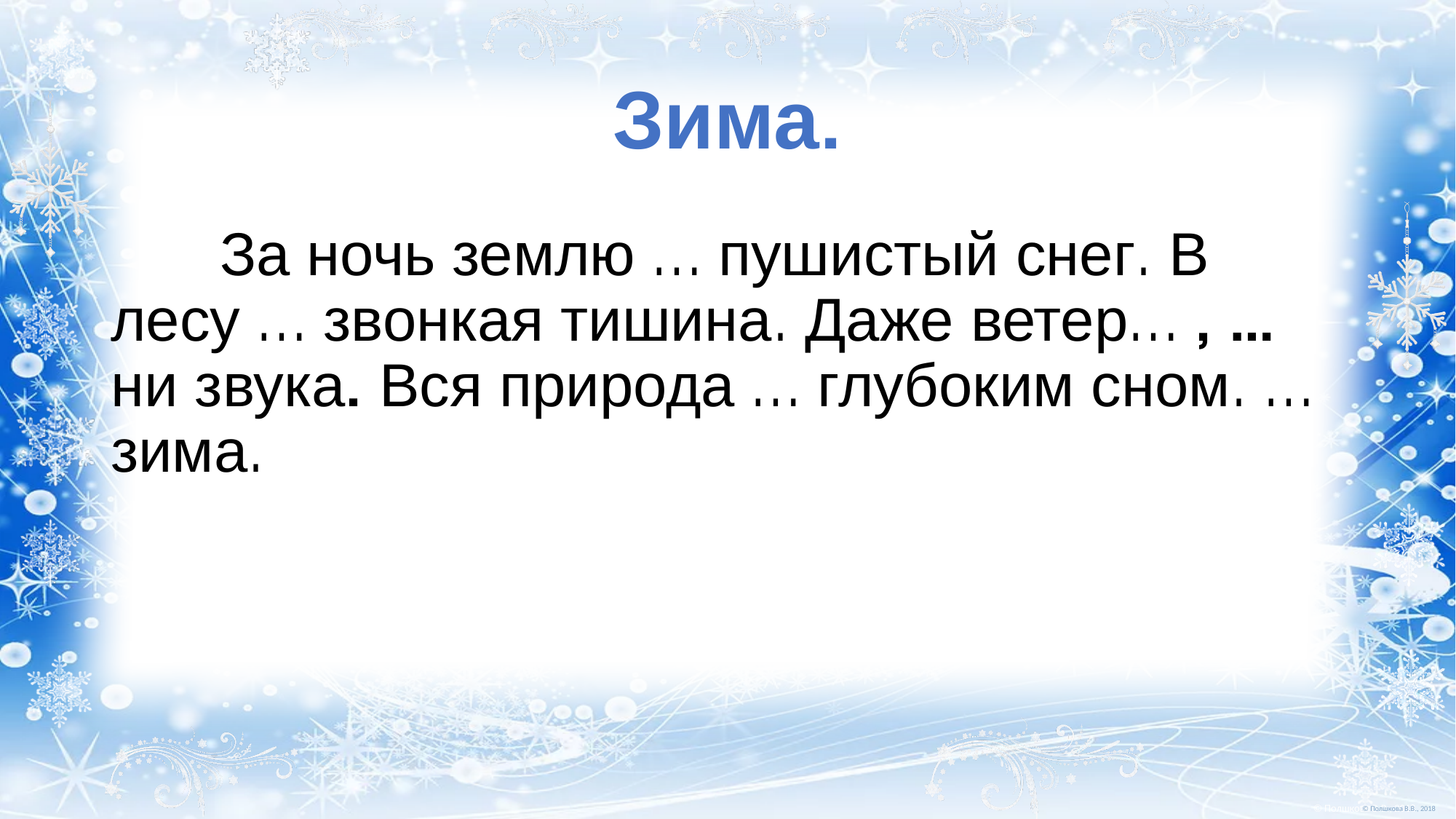

# Зима.
	За ночь землю … пушистый снег. В лесу … звонкая тишина. Даже ветер… , … ни звука. Вся природа … глубоким сном. … зима.